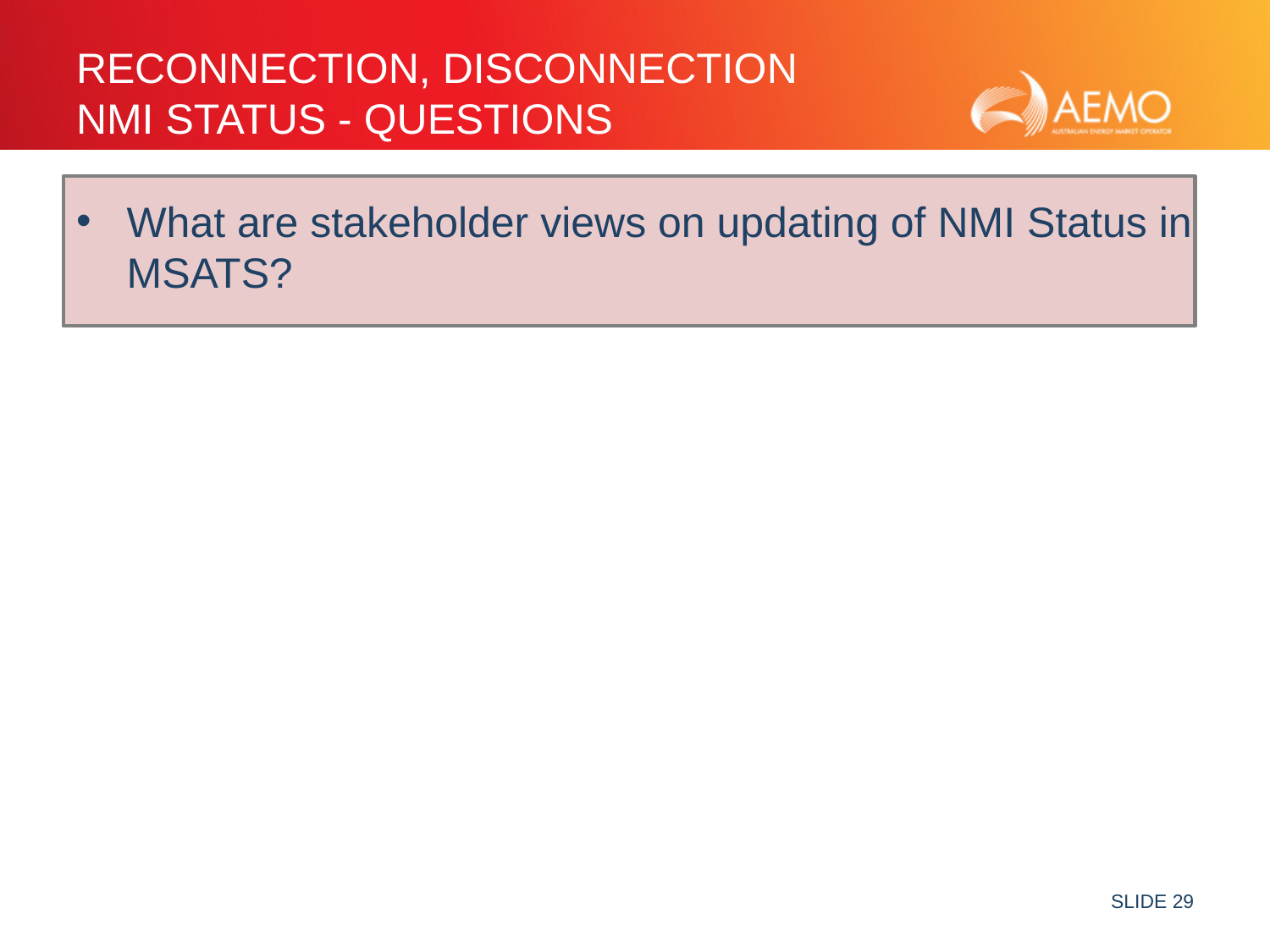

# Reconnection, disconnection NMI Status - Questions

What are stakeholder views on updating of NMI Status in MSATS?